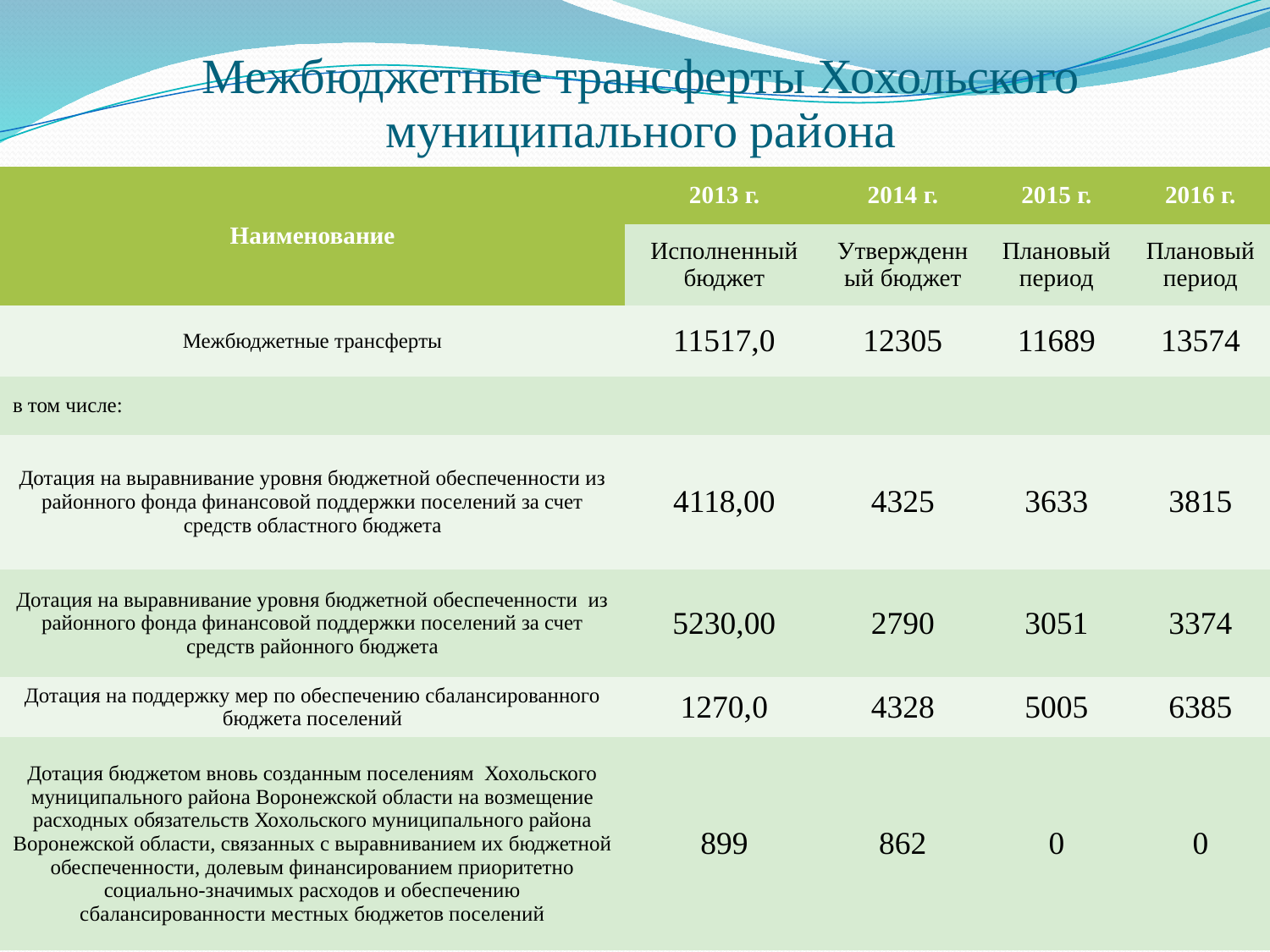

# Межбюджетные трансферты Хохольского муниципального района
| Наименование | 2013 г. | 2014 г. | 2015 г. | 2016 г. |
| --- | --- | --- | --- | --- |
|  | Исполненный бюджет | Утвержденный бюджет | Плановый период | Плановый период |
| Межбюджетные трансферты | 11517,0 | 12305 | 11689 | 13574 |
| в том числе: |  |  |  |  |
| Дотация на выравнивание уровня бюджетной обеспеченности из районного фонда финансовой поддержки поселений за счет средств областного бюджета | 4118,00 | 4325 | 3633 | 3815 |
| Дотация на выравнивание уровня бюджетной обеспеченности из районного фонда финансовой поддержки поселений за счет средств районного бюджета | 5230,00 | 2790 | 3051 | 3374 |
| Дотация на поддержку мер по обеспечению сбалансированного бюджета поселений | 1270,0 | 4328 | 5005 | 6385 |
| Дотация бюджетом вновь созданным поселениям Хохольского муниципального района Воронежской области на возмещение расходных обязательств Хохольского муниципального района Воронежской области, связанных с выравниванием их бюджетной обеспеченности, долевым финансированием приоритетно социально-значимых расходов и обеспечению сбалансированности местных бюджетов поселений | 899 | 862 | 0 | 0 |